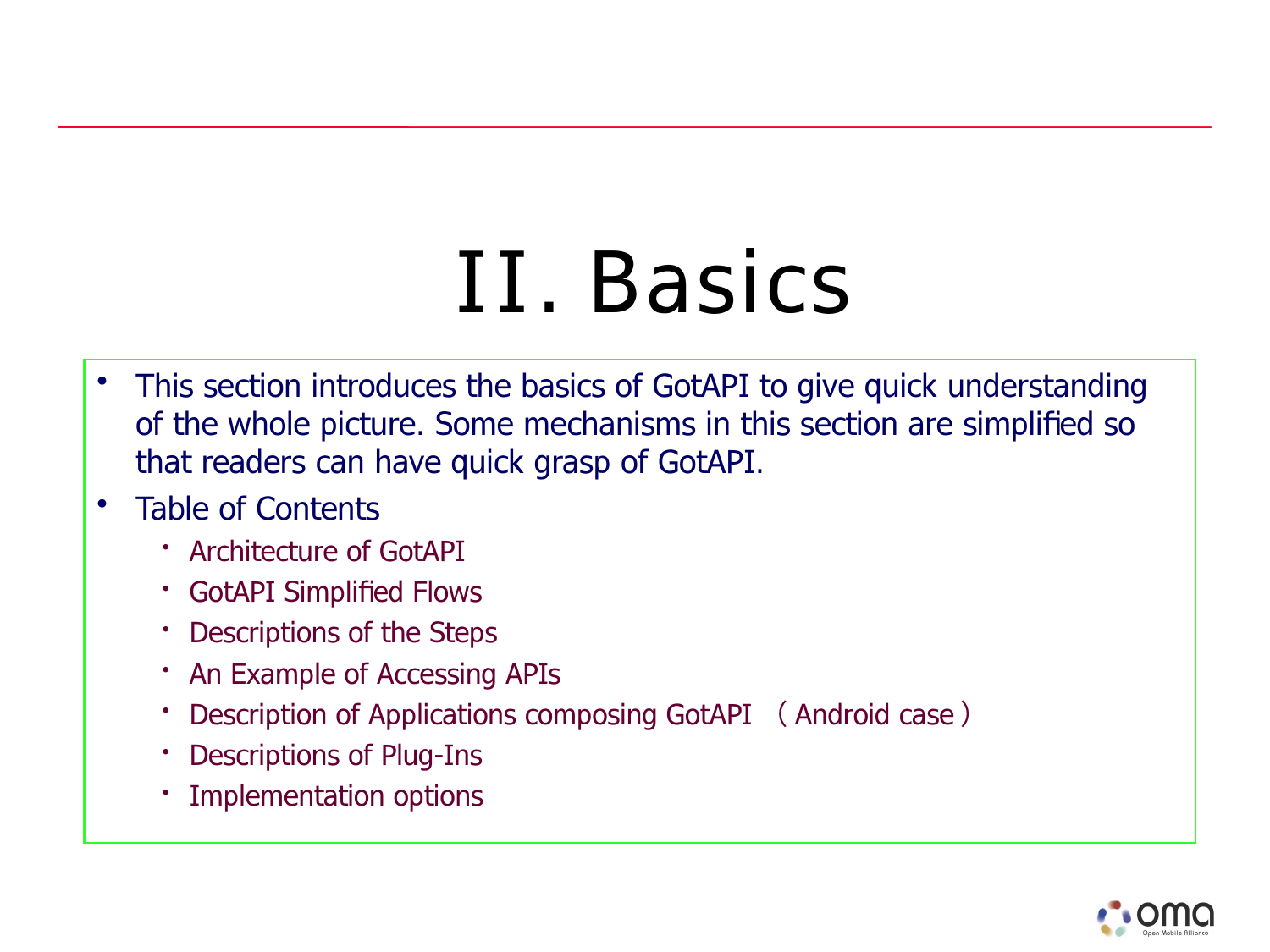

# II. Basics
This section introduces the basics of GotAPI to give quick understanding of the whole picture. Some mechanisms in this section are simplified so that readers can have quick grasp of GotAPI.
Table of Contents
Architecture of GotAPI
GotAPI Simplified Flows
Descriptions of the Steps
An Example of Accessing APIs
Description of Applications composing GotAPI（Android case）
Descriptions of Plug-Ins
Implementation options